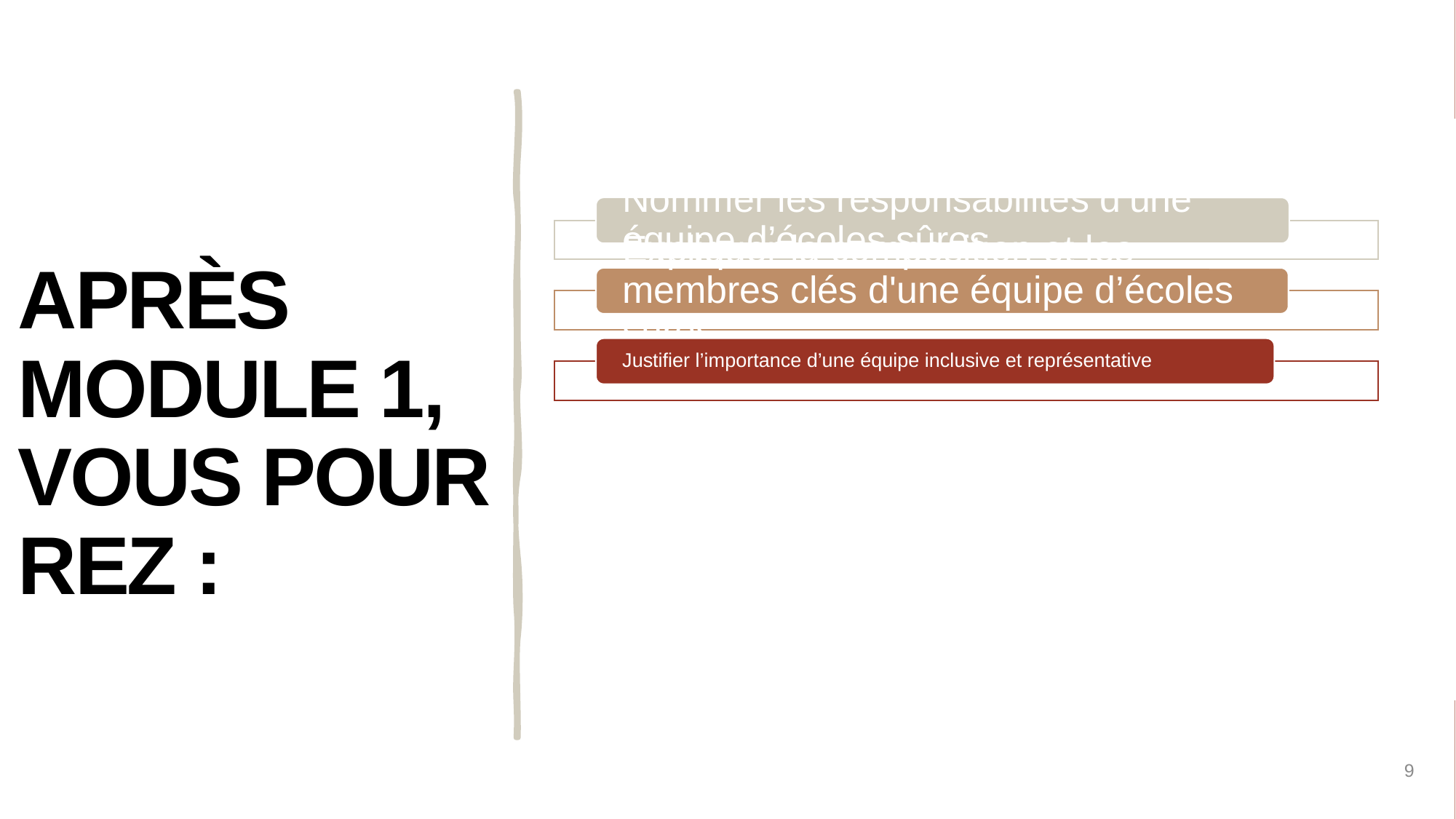

Nommer les responsabilités d’une équipe d’écoles sûres
Expliquer la composition et les membres clés d'une équipe d’écoles sûres
Justifier l’importance d’une équipe inclusive et représentative
# Après module 1,  vous pourrez :

9